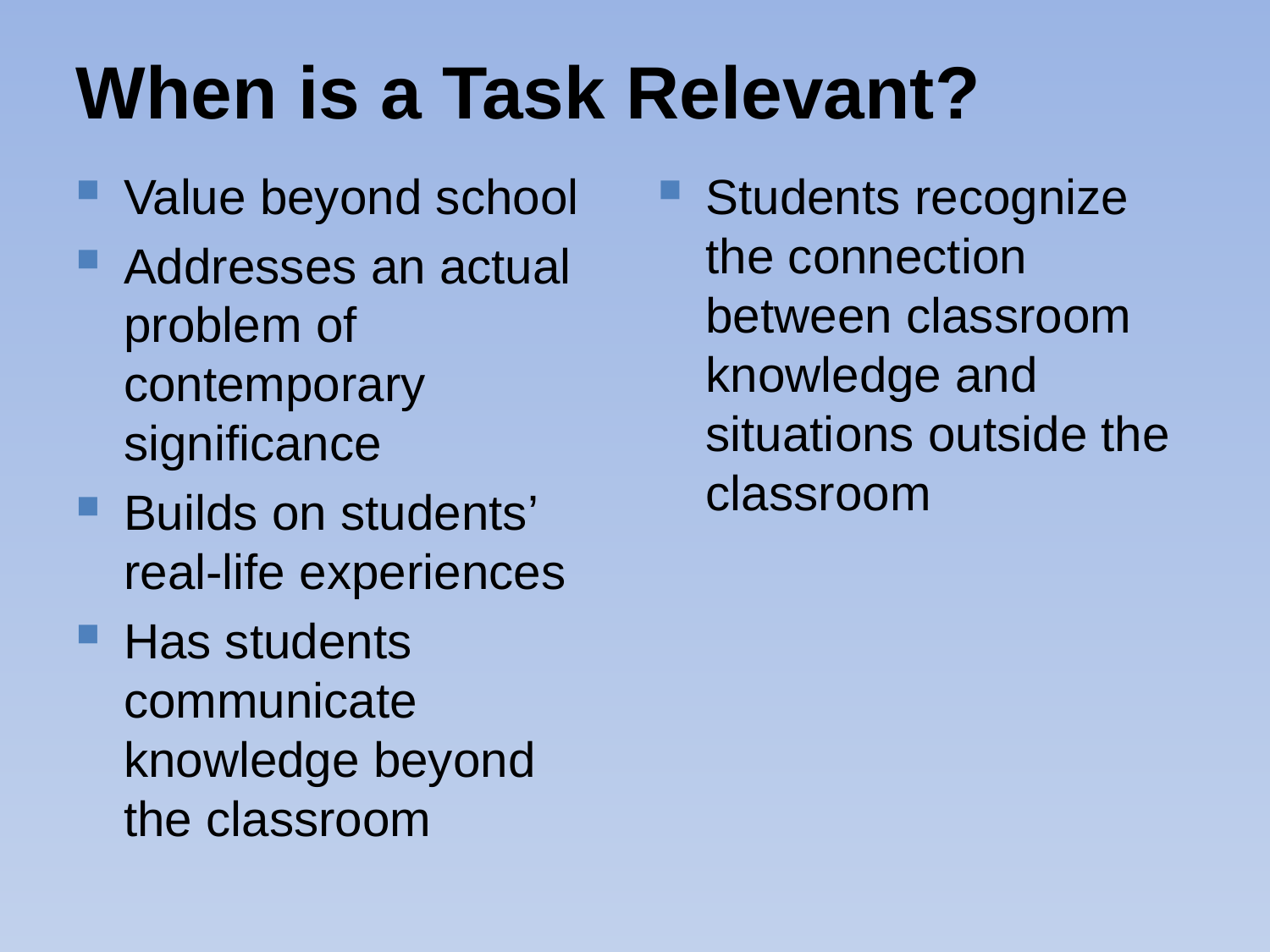

When is a Task Relevant?
Value beyond school
Addresses an actual problem of contemporary significance
Builds on students’ real-life experiences
Has students communicate knowledge beyond the classroom
Students recognize the connection between classroom knowledge and situations outside the classroom